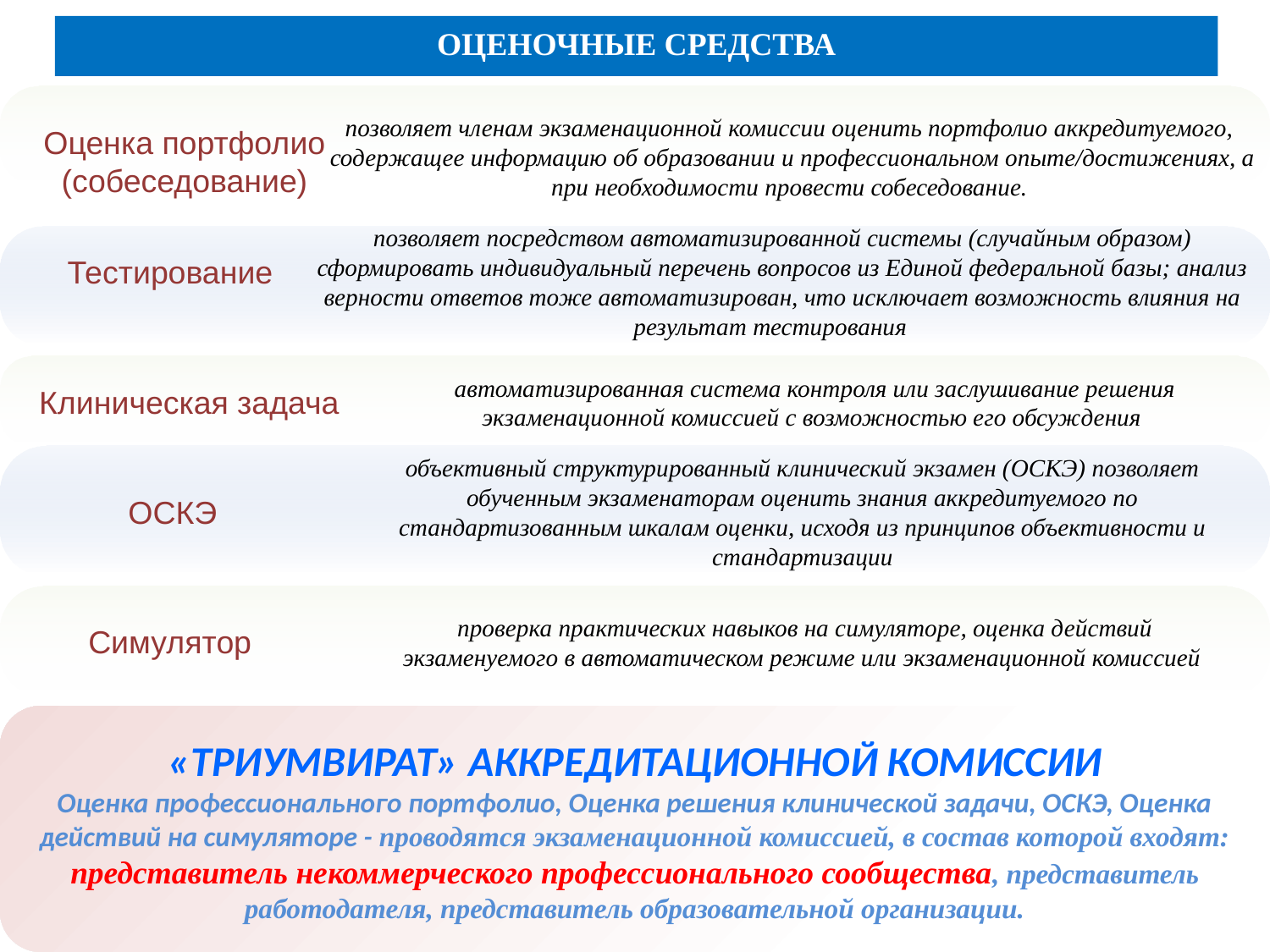

ОЦЕНОЧНЫЕ СРЕДСТВА

позволяет членам экзаменационной комиссии оценить портфолио аккредитуемого,  содержащее информацию об образовании и профессиональном опыте/достижениях, а при необходимости провести собеседование.
Оценка портфолио
(собеседование)
позволяет посредством автоматизированной системы (случайным образом) сформировать индивидуальный перечень вопросов из Единой федеральной базы; анализ верности ответов тоже автоматизирован, что исключает возможность влияния на результат тестирования

Тестирование

автоматизированная система контроля или заслушивание решения экзаменационной комиссией с возможностью его обсуждения
Клиническая задача

объективный структурированный клинический экзамен (ОСКЭ) позволяет обученным экзаменаторам оценить знания аккредитуемого по стандартизованным шкалам оценки, исходя из принципов объективности и стандартизации
ОСКЭ

проверка практических навыков на симуляторе, оценка действий экзаменуемого в автоматическом режиме или экзаменационной комиссией
Симулятор
«ТРИУМВИРАТ» АККРЕДИТАЦИОННОЙ КОМИССИИ
Оценка профессионального портфолио, Оценка решения клинической задачи, ОСКЭ, Оценка действий на симуляторе - проводятся экзаменационной комиссией, в состав которой входят: представитель некоммерческого профессионального сообщества, представитель работодателя, представитель образовательной организации.